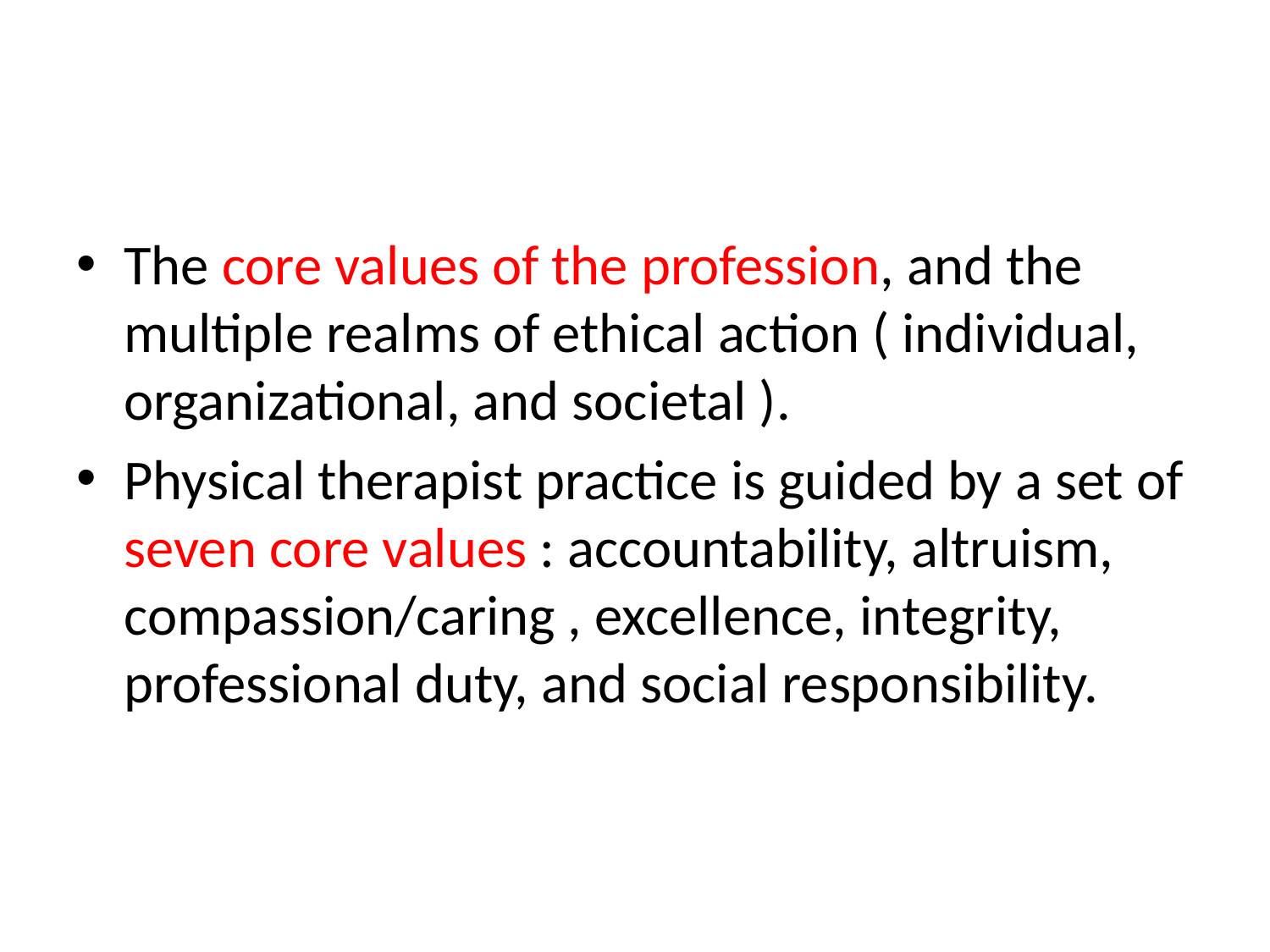

#
The core values of the profession, and the multiple realms of ethical action ( individual, organizational, and societal ).
Physical therapist practice is guided by a set of seven core values : accountability, altruism, compassion/caring , excellence, integrity, professional duty, and social responsibility.